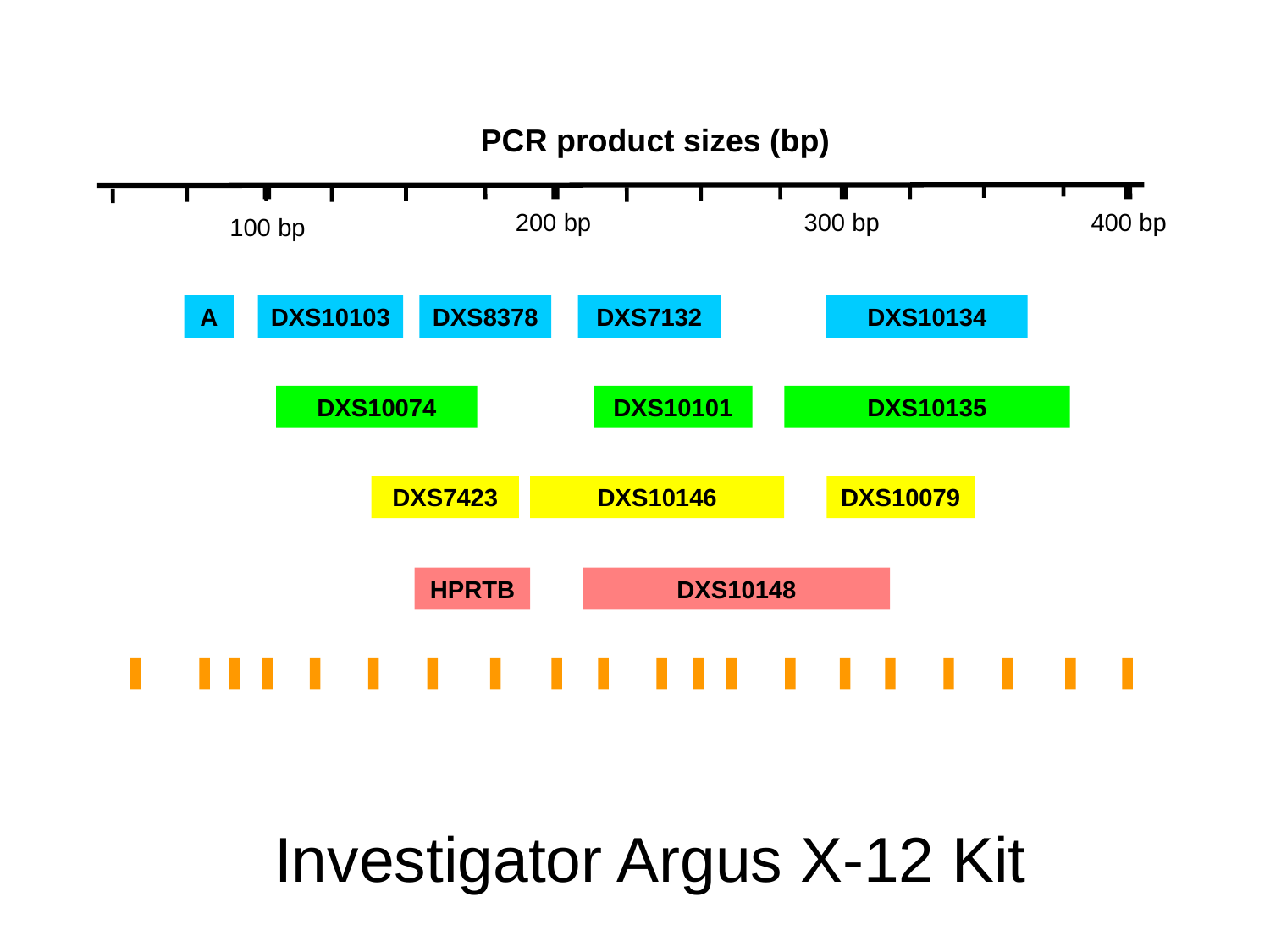

PCR product sizes (bp)

200 bp
300 bp
400 bp
100 bp
A
DXS10103
DXS8378
DXS7132
DXS10134
DXS10074
DXS10101
DXS10135
DXS7423
DXS10146
DXS10079
HPRTB
DXS10148

# Investigator Argus X-12 Kit